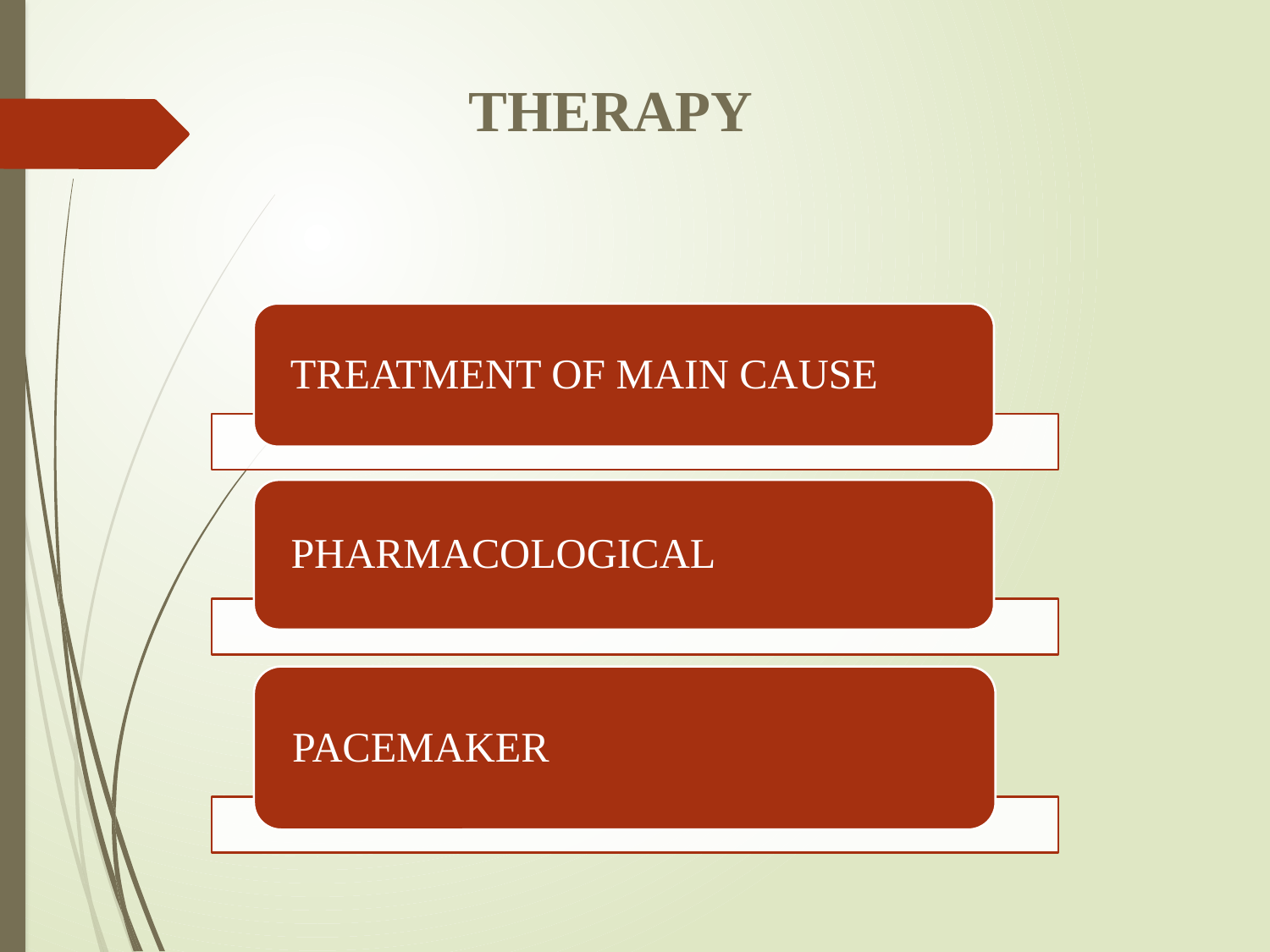

THERAPY
TREATMENT OF MAIN CAUSE
PHARMACOLOGICAL
PACEMAKER